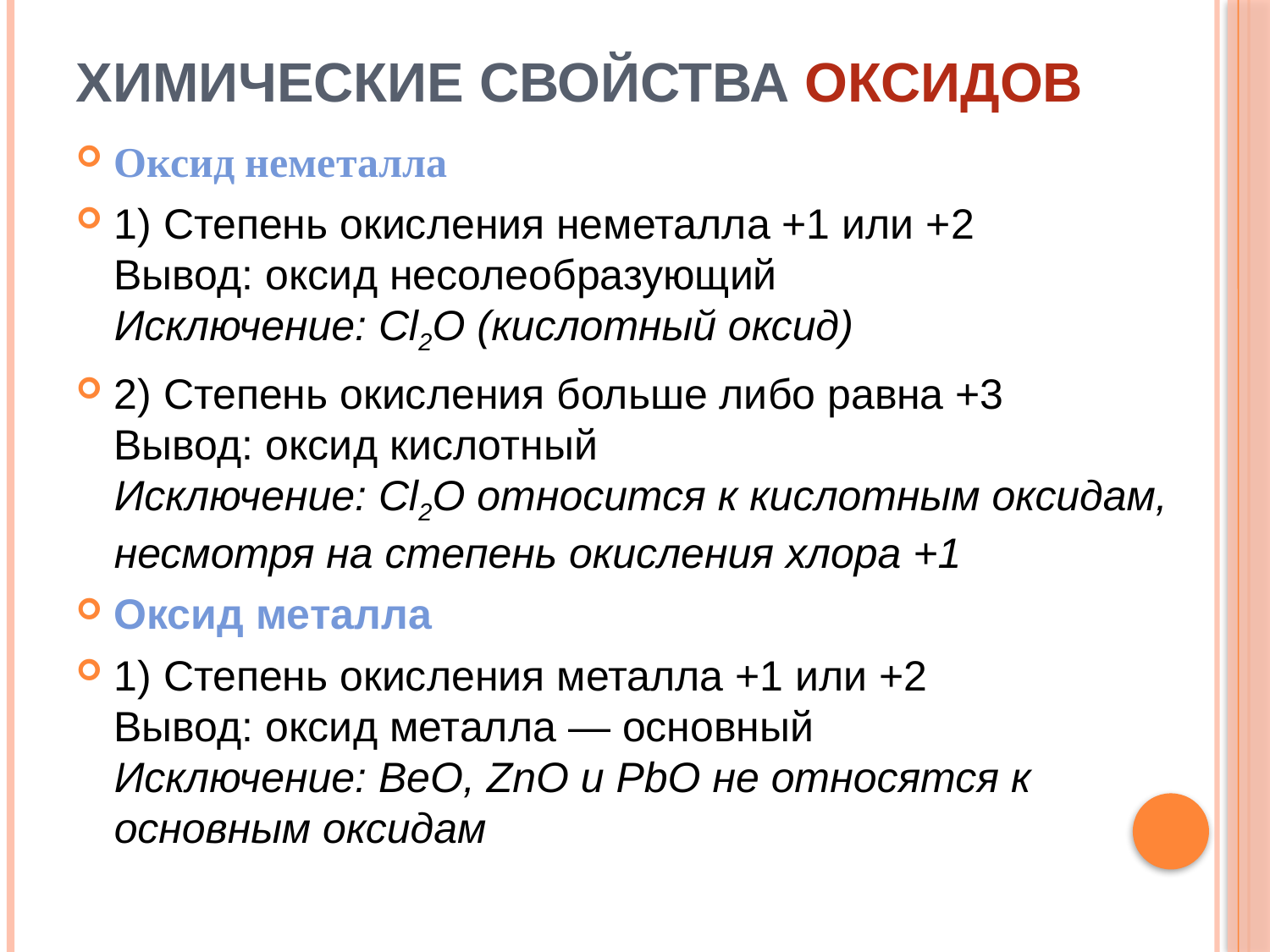

# Химические свойства оксидов
Оксид неметалла
1) Степень окисления неметалла +1 или +2
Вывод: оксид несолеобразующий
Исключение: Cl2O (кислотный оксид)
2) Степень окисления больше либо равна +3
Вывод: оксид кислотный
Исключение: Cl2O относится к кислотным оксидам, несмотря на степень окисления хлора +1
Оксид металла
1) Степень окисления металла +1 или +2
Вывод: оксид металла — основный
Исключение: BeO, ZnO и PbO не относятся к основным оксидам